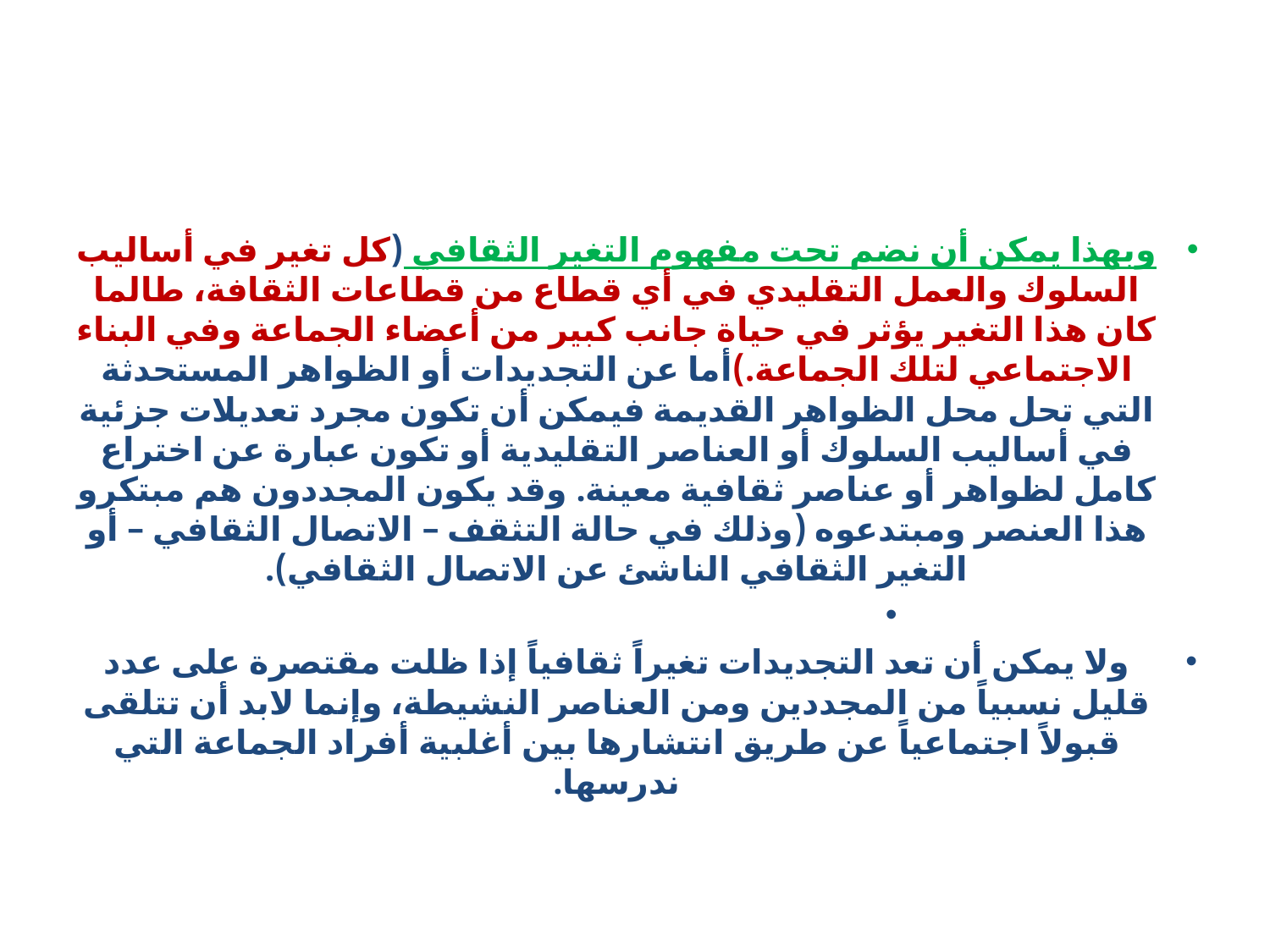

#
وبهذا يمكن أن نضم تحت مفهوم التغير الثقافي (كل تغير في أساليب السلوك والعمل التقليدي في أي قطاع من قطاعات الثقافة، طالما كان هذا التغير يؤثر في حياة جانب كبير من أعضاء الجماعة وفي البناء الاجتماعي لتلك الجماعة.)أما عن التجديدات أو الظواهر المستحدثة التي تحل محل الظواهر القديمة فيمكن أن تكون مجرد تعديلات جزئية في أساليب السلوك أو العناصر التقليدية أو تكون عبارة عن اختراع كامل لظواهر أو عناصر ثقافية معينة. وقد يكون المجددون هم مبتكرو هذا العنصر ومبتدعوه (وذلك في حالة التثقف – الاتصال الثقافي – أو التغير الثقافي الناشئ عن الاتصال الثقافي).

ولا يمكن أن تعد التجديدات تغيراً ثقافياً إذا ظلت مقتصرة على عدد قليل نسبياً من المجددين ومن العناصر النشيطة، وإنما لابد أن تتلقى قبولاً اجتماعياً عن طريق انتشارها بين أغلبية أفراد الجماعة التي ندرسها.